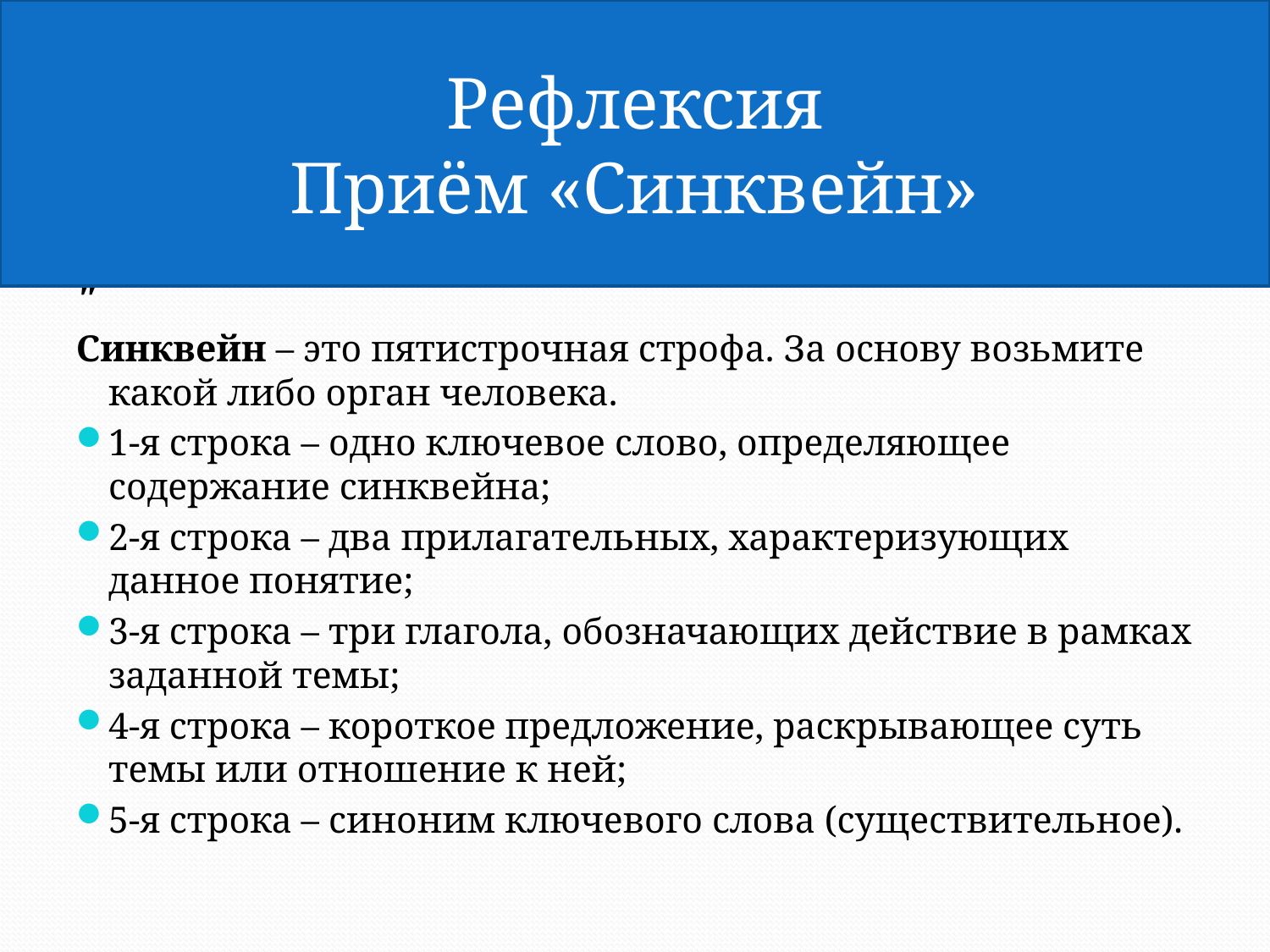

Рефлексия
Приём «Синквейн»
#
"
Синквейн – это пятистрочная строфа. За основу возьмите какой либо орган человека.
1-я строка – одно ключевое слово, определяющее содержание синквейна;
2-я строка – два прилагательных, характеризующих данное понятие;
3-я строка – три глагола, обозначающих действие в рамках заданной темы;
4-я строка – короткое предложение, раскрывающее суть темы или отношение к ней;
5-я строка – синоним ключевого слова (существительное).